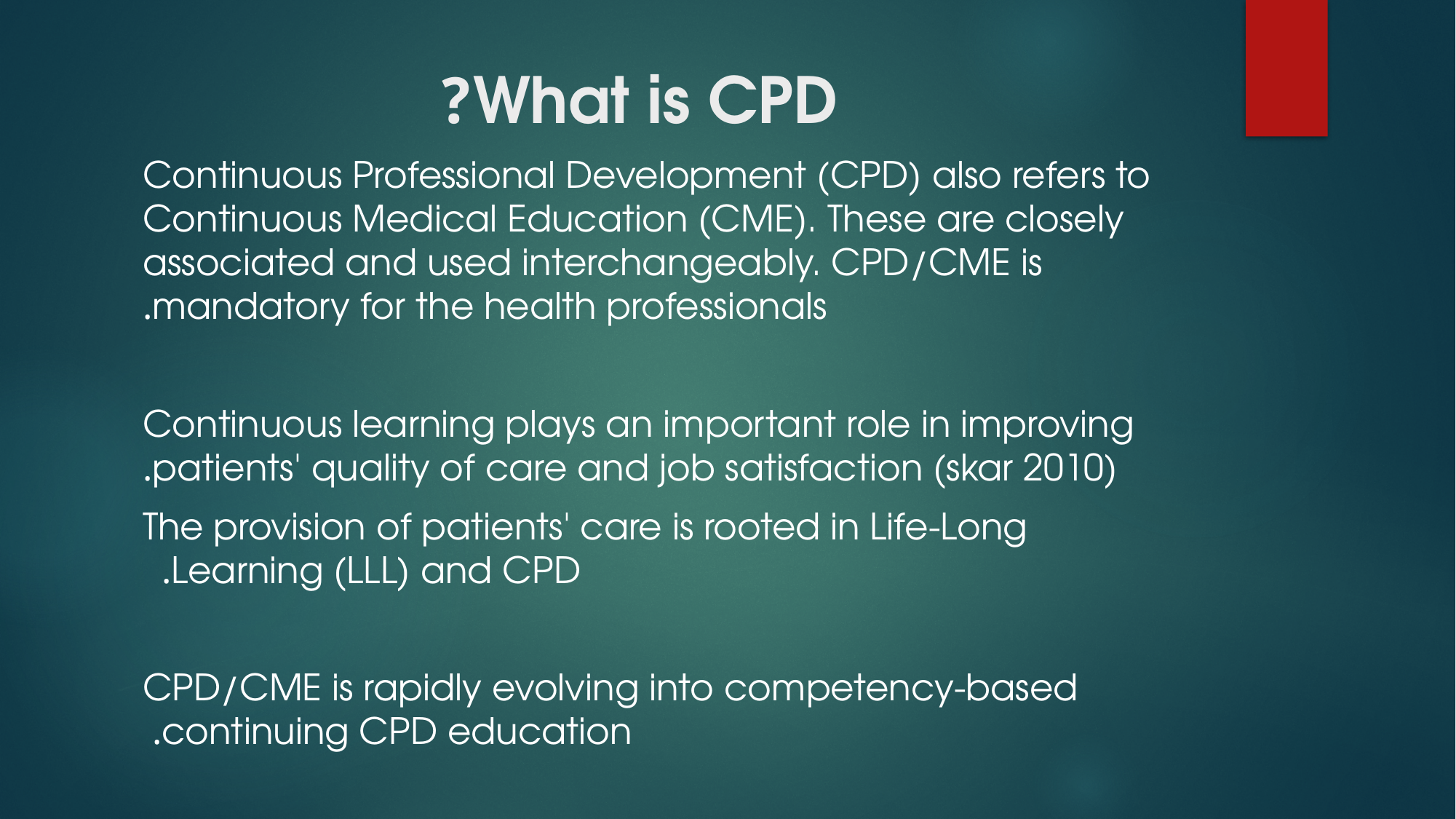

# What is CPD?
Continuous Professional Development (CPD) also refers to Continuous Medical Education (CME). These are closely associated and used interchangeably. CPD/CME is mandatory for the health professionals.

Continuous learning plays an important role in improving patients' quality of care and job satisfaction (skar 2010).
The provision of patients' care is rooted in Life-Long Learning (LLL) and CPD.

CPD/CME is rapidly evolving into competency-based continuing CPD education.